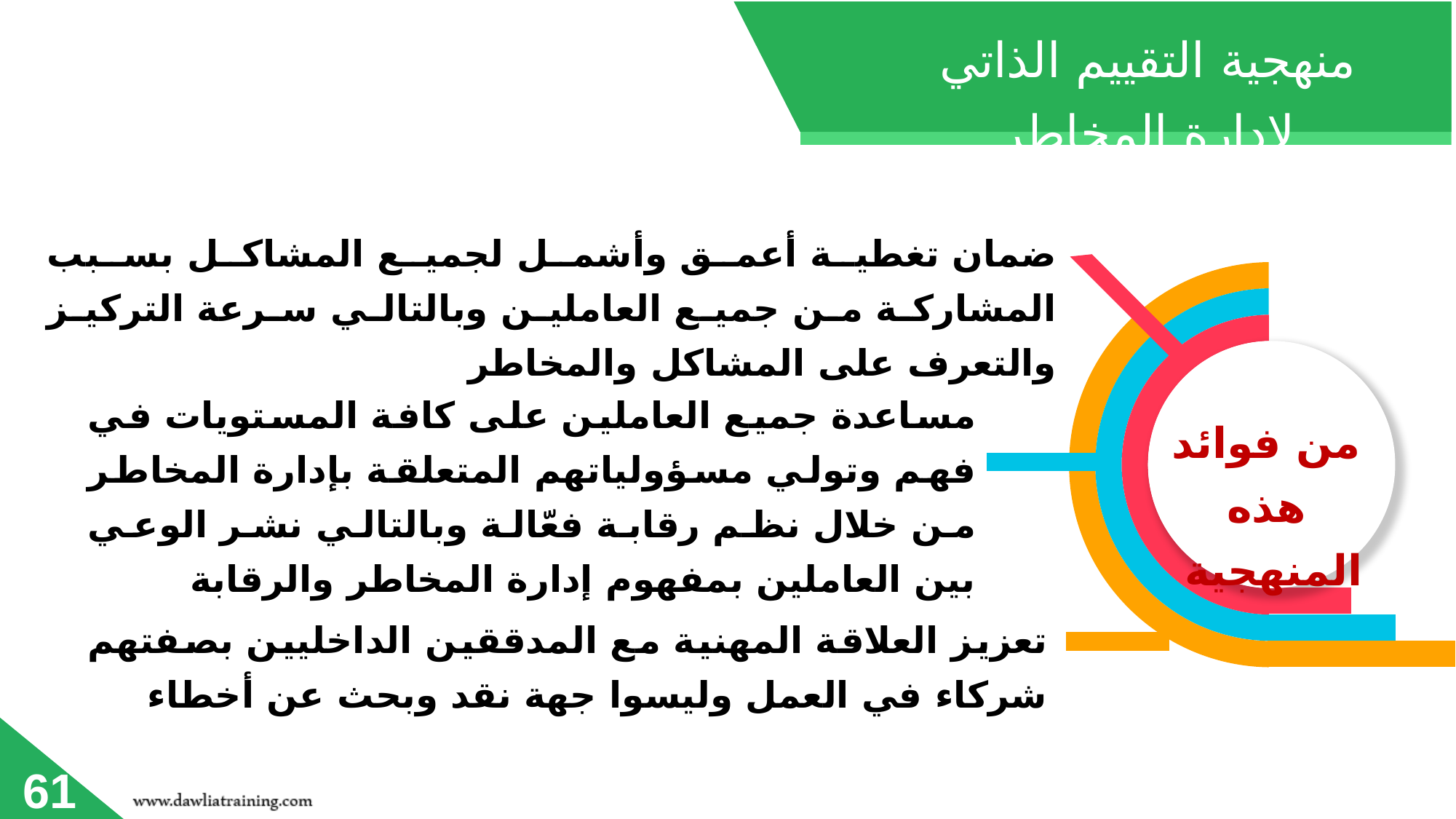

منهجية التقييم الذاتي لإدارة المخاطر
ضمان تغطية أعمق وأشمل لجميع المشاكل بسبب المشاركة من جميع العاملين وبالتالي سرعة التركيز والتعرف على المشاكل والمخاطر

من فوائد هذه المنهجية
مساعدة جميع العاملين على كافة المستويات في فهم وتولي مسؤولياتهم المتعلقة بإدارة المخاطر من خلال نظم رقابة فعّالة وبالتالي نشر الوعي بين العاملين بمفهوم إدارة المخاطر والرقابة

تعزيز العلاقة المهنية مع المدققين الداخليين بصفتهم شركاء في العمل وليسوا جهة نقد وبحث عن أخطاء

61